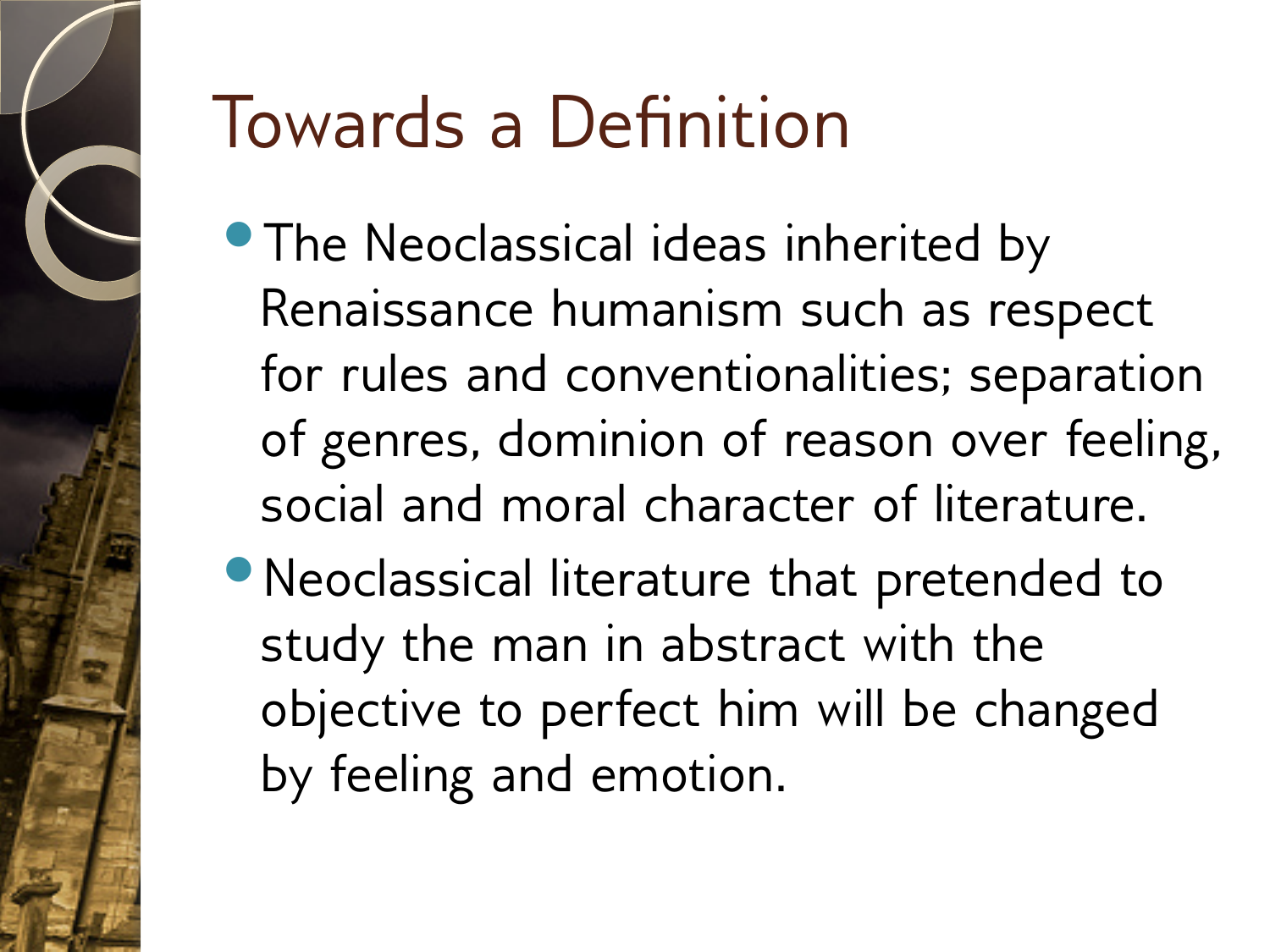

# Towards a Definition
The Neoclassical ideas inherited by Renaissance humanism such as respect for rules and conventionalities; separation of genres, dominion of reason over feeling, social and moral character of literature.
Neoclassical literature that pretended to study the man in abstract with the objective to perfect him will be changed by feeling and emotion.